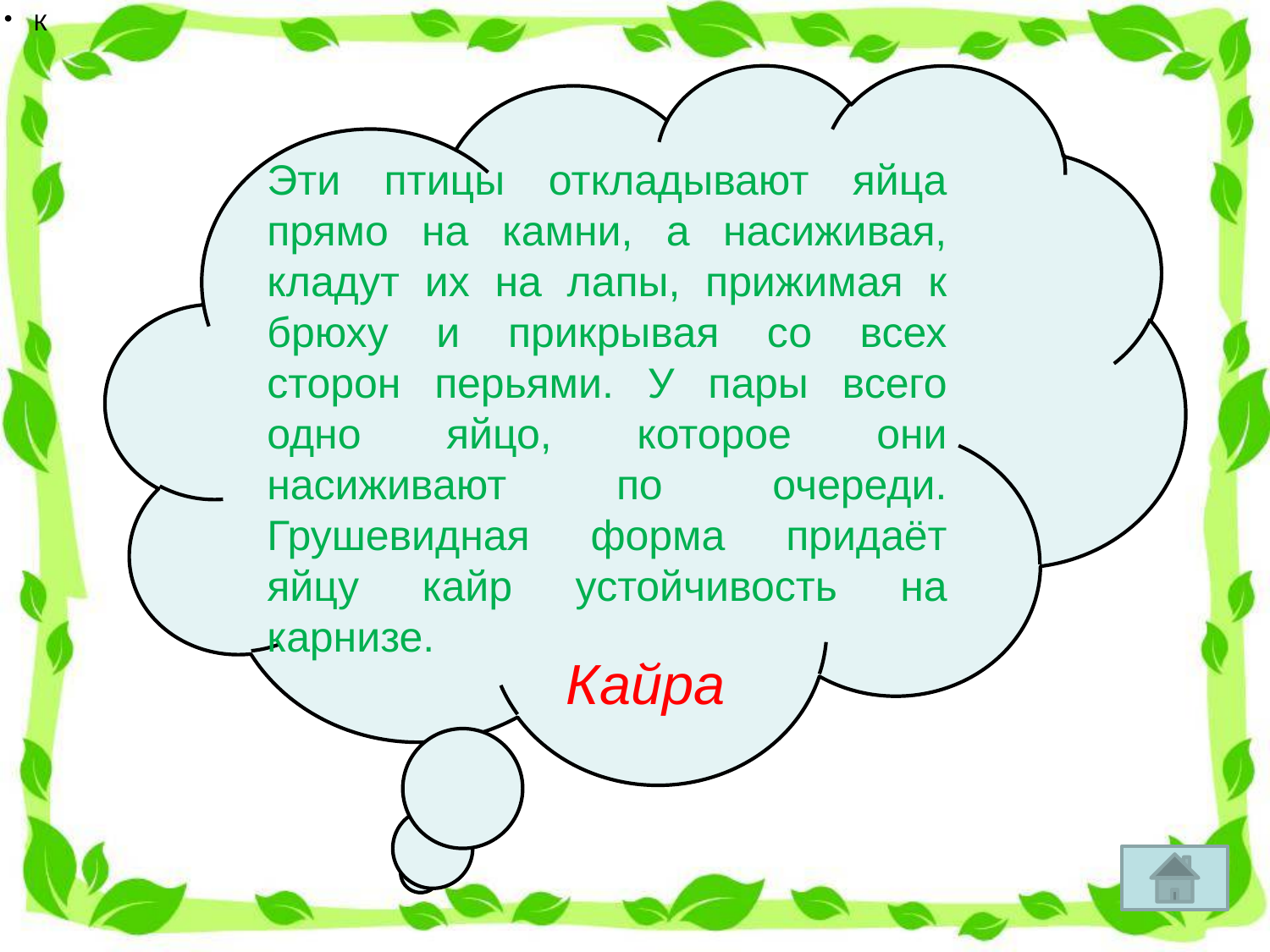

К
Эти птицы откладывают яйца прямо на камни, а насиживая, кладут их на лапы, прижимая к брюху и прикрывая со всех сторон перьями. У пары всего одно яйцо, которое они насиживают по очереди. Грушевидная форма придаёт яйцу кайр устойчивость на карнизе.

Кайра